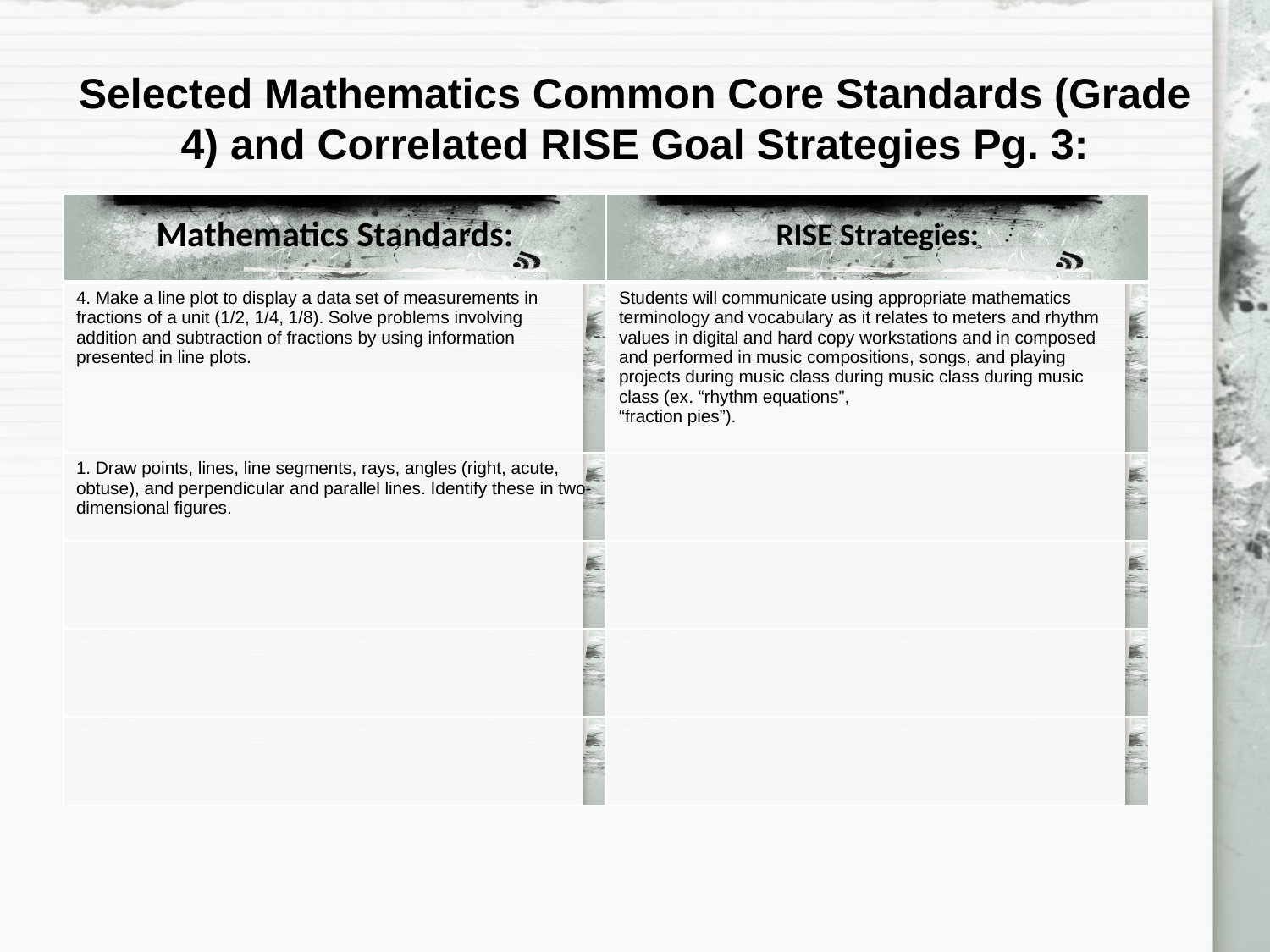

# Selected Mathematics Common Core Standards (Grade 4) and Correlated RISE Goal Strategies Pg. 3:
| Mathematics Standards: | RISE Strategies: |
| --- | --- |
| 4. Make a line plot to display a data set of measurements in fractions of a unit (1/2, 1/4, 1/8). Solve problems involving addition and subtraction of fractions by using information presented in line plots. | Students will communicate using appropriate mathematics terminology and vocabulary as it relates to meters and rhythm values in digital and hard copy workstations and in composed and performed in music compositions, songs, and playing projects during music class during music class during music class (ex. “rhythm equations”, “fraction pies”). |
| 1. Draw points, lines, line segments, rays, angles (right, acute, obtuse), and perpendicular and parallel lines. Identify these in two-dimensional figures. |  |
|  |  |
|  |  |
|  |  |